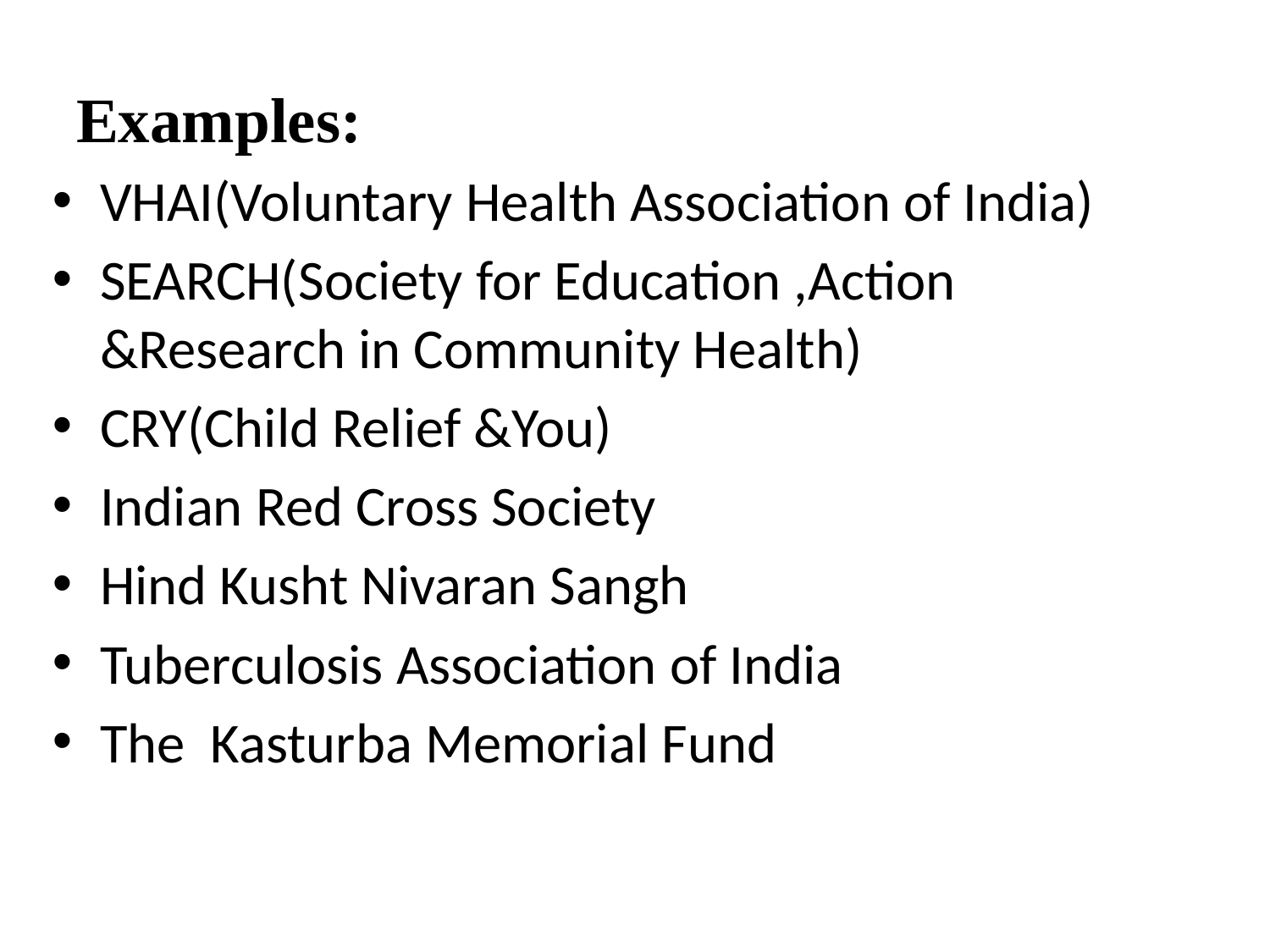

# Examples:
VHAI(Voluntary Health Association of India)
SEARCH(Society for Education ,Action &Research in Community Health)
CRY(Child Relief &You)
Indian Red Cross Society
Hind Kusht Nivaran Sangh
Tuberculosis Association of India
The  Kasturba Memorial Fund